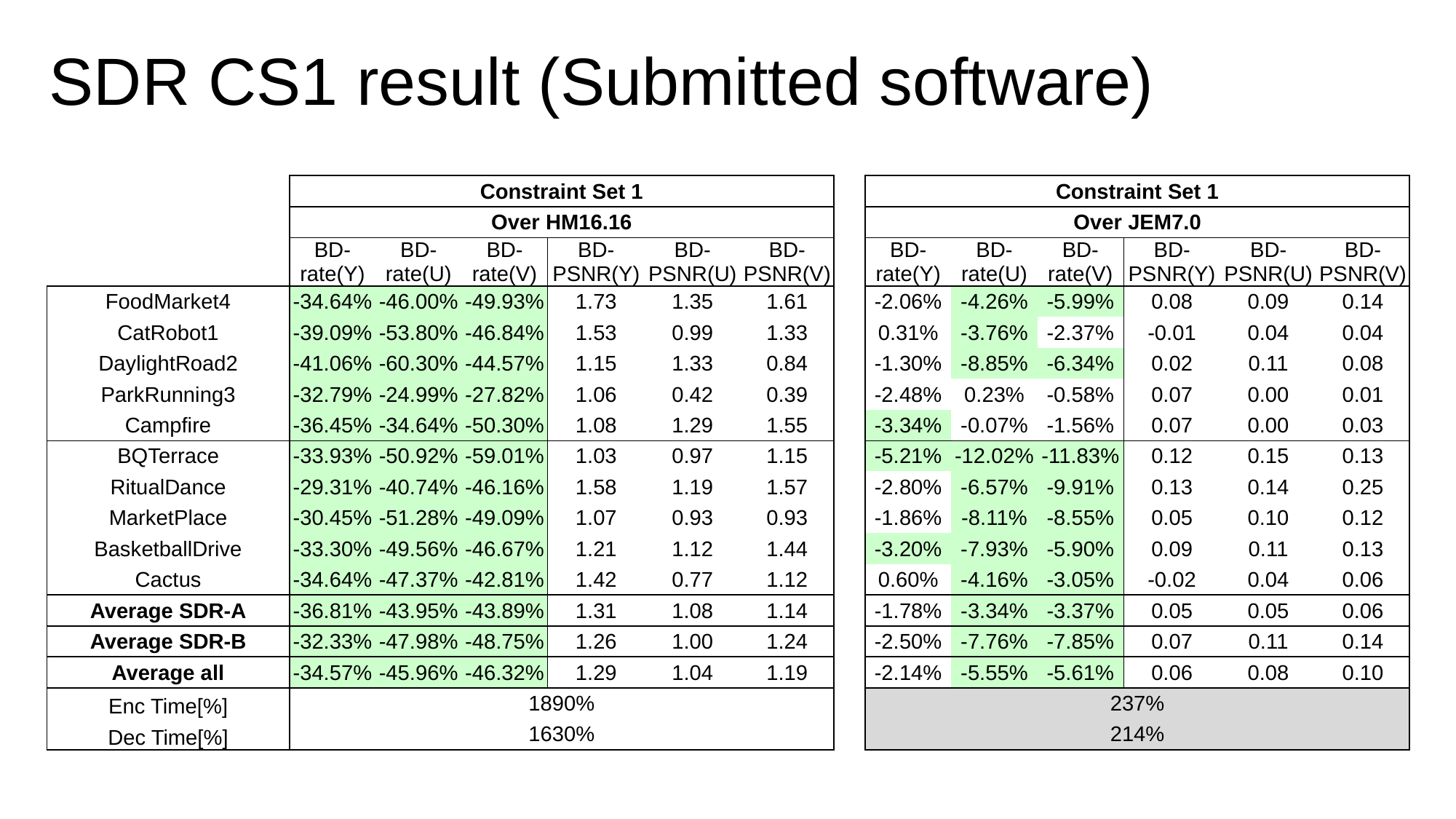

# SDR CS1 result (Submitted software)
|  | Constraint Set 1 |  |  |  |  |  |  | Constraint Set 1 |  |  |  |  |  |
| --- | --- | --- | --- | --- | --- | --- | --- | --- | --- | --- | --- | --- | --- |
|  | Over HM16.16 |  |  |  |  |  |  | Over JEM7.0 |  |  |  |  |  |
|  | BD-rate(Y) | BD-rate(U) | BD-rate(V) | BD-PSNR(Y) | BD-PSNR(U) | BD-PSNR(V) |  | BD-rate(Y) | BD-rate(U) | BD-rate(V) | BD-PSNR(Y) | BD-PSNR(U) | BD-PSNR(V) |
| FoodMarket4 | -34.64% | -46.00% | -49.93% | 1.73 | 1.35 | 1.61 |  | -2.06% | -4.26% | -5.99% | 0.08 | 0.09 | 0.14 |
| CatRobot1 | -39.09% | -53.80% | -46.84% | 1.53 | 0.99 | 1.33 |  | 0.31% | -3.76% | -2.37% | -0.01 | 0.04 | 0.04 |
| DaylightRoad2 | -41.06% | -60.30% | -44.57% | 1.15 | 1.33 | 0.84 |  | -1.30% | -8.85% | -6.34% | 0.02 | 0.11 | 0.08 |
| ParkRunning3 | -32.79% | -24.99% | -27.82% | 1.06 | 0.42 | 0.39 |  | -2.48% | 0.23% | -0.58% | 0.07 | 0.00 | 0.01 |
| Campfire | -36.45% | -34.64% | -50.30% | 1.08 | 1.29 | 1.55 |  | -3.34% | -0.07% | -1.56% | 0.07 | 0.00 | 0.03 |
| BQTerrace | -33.93% | -50.92% | -59.01% | 1.03 | 0.97 | 1.15 |  | -5.21% | -12.02% | -11.83% | 0.12 | 0.15 | 0.13 |
| RitualDance | -29.31% | -40.74% | -46.16% | 1.58 | 1.19 | 1.57 |  | -2.80% | -6.57% | -9.91% | 0.13 | 0.14 | 0.25 |
| MarketPlace | -30.45% | -51.28% | -49.09% | 1.07 | 0.93 | 0.93 |  | -1.86% | -8.11% | -8.55% | 0.05 | 0.10 | 0.12 |
| BasketballDrive | -33.30% | -49.56% | -46.67% | 1.21 | 1.12 | 1.44 |  | -3.20% | -7.93% | -5.90% | 0.09 | 0.11 | 0.13 |
| Cactus | -34.64% | -47.37% | -42.81% | 1.42 | 0.77 | 1.12 |  | 0.60% | -4.16% | -3.05% | -0.02 | 0.04 | 0.06 |
| Average SDR-A | -36.81% | -43.95% | -43.89% | 1.31 | 1.08 | 1.14 |  | -1.78% | -3.34% | -3.37% | 0.05 | 0.05 | 0.06 |
| Average SDR-B | -32.33% | -47.98% | -48.75% | 1.26 | 1.00 | 1.24 |  | -2.50% | -7.76% | -7.85% | 0.07 | 0.11 | 0.14 |
| Average all | -34.57% | -45.96% | -46.32% | 1.29 | 1.04 | 1.19 |  | -2.14% | -5.55% | -5.61% | 0.06 | 0.08 | 0.10 |
| Enc Time[%] | 1890% |  |  |  |  |  |  | 237% |  |  |  |  |  |
| Dec Time[%] | 1630% |  |  |  |  |  |  | 214% |  |  |  |  |  |